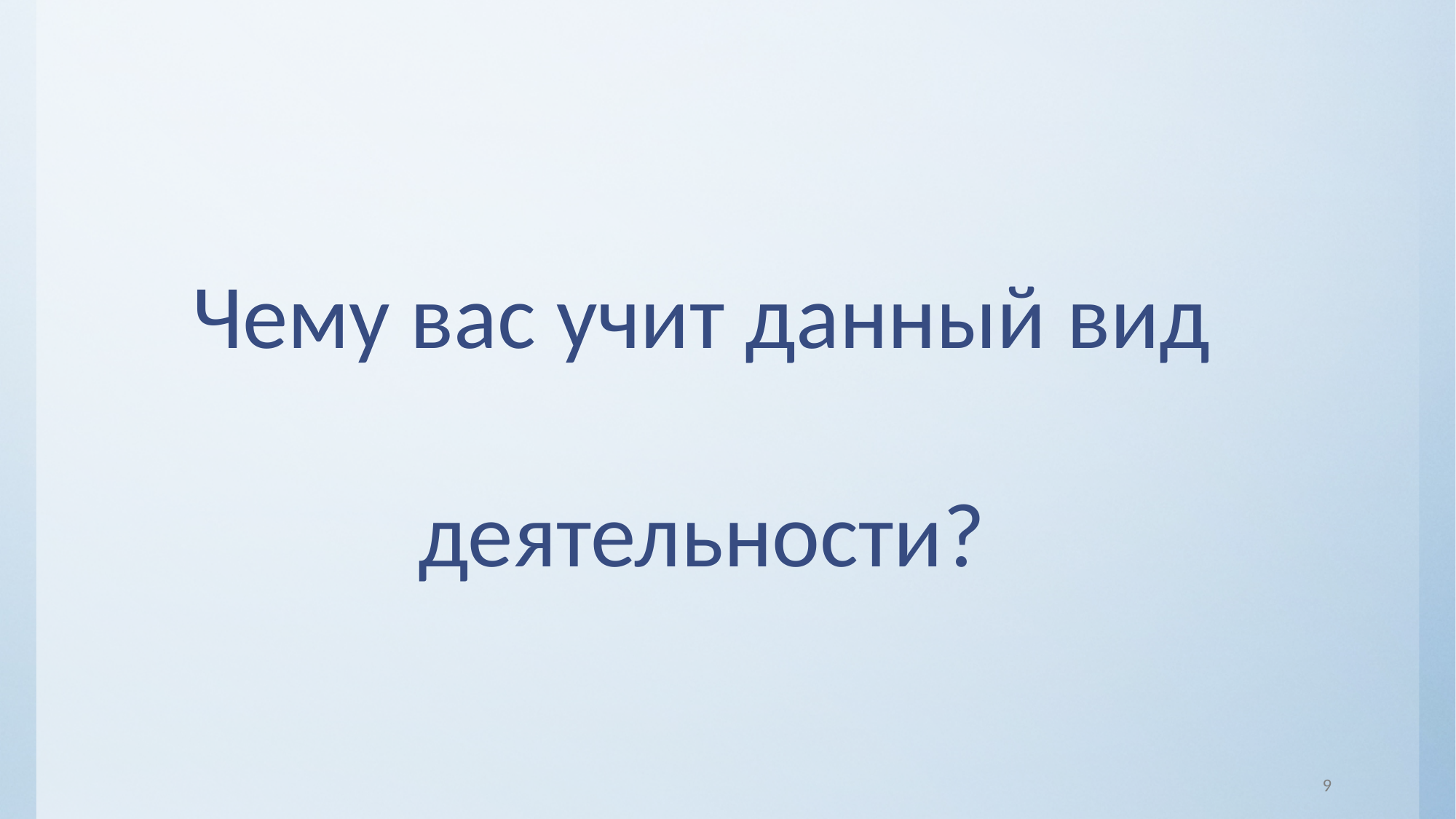

Чему вас учит данный вид деятельности?

9